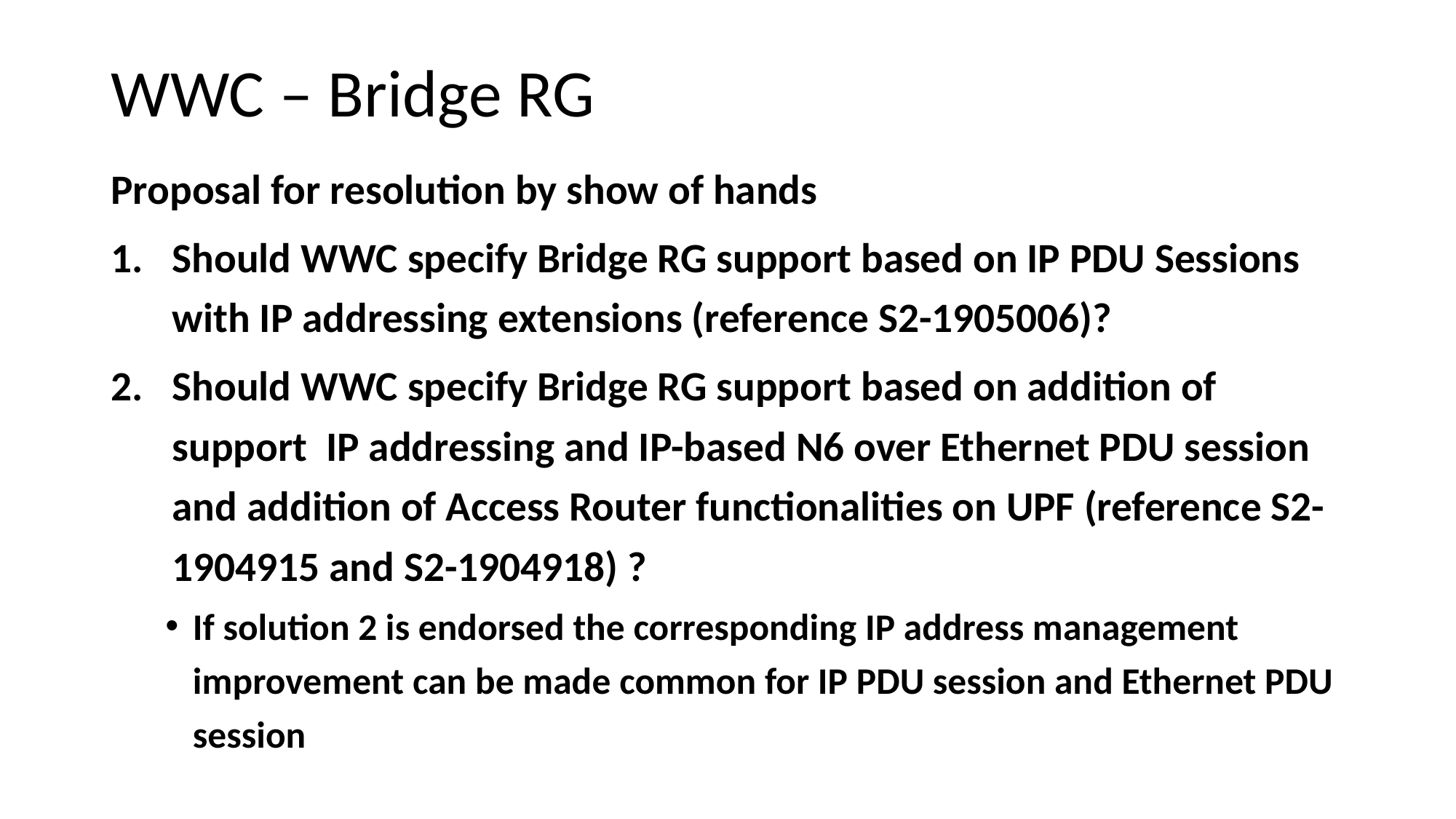

# WWC – Bridge RG
Proposal for resolution by show of hands
Should WWC specify Bridge RG support based on IP PDU Sessions with IP addressing extensions (reference S2-1905006)?
Should WWC specify Bridge RG support based on addition of support  IP addressing and IP-based N6 over Ethernet PDU session and addition of Access Router functionalities on UPF (reference S2-1904915 and S2-1904918) ?
If solution 2 is endorsed the corresponding IP address management improvement can be made common for IP PDU session and Ethernet PDU session